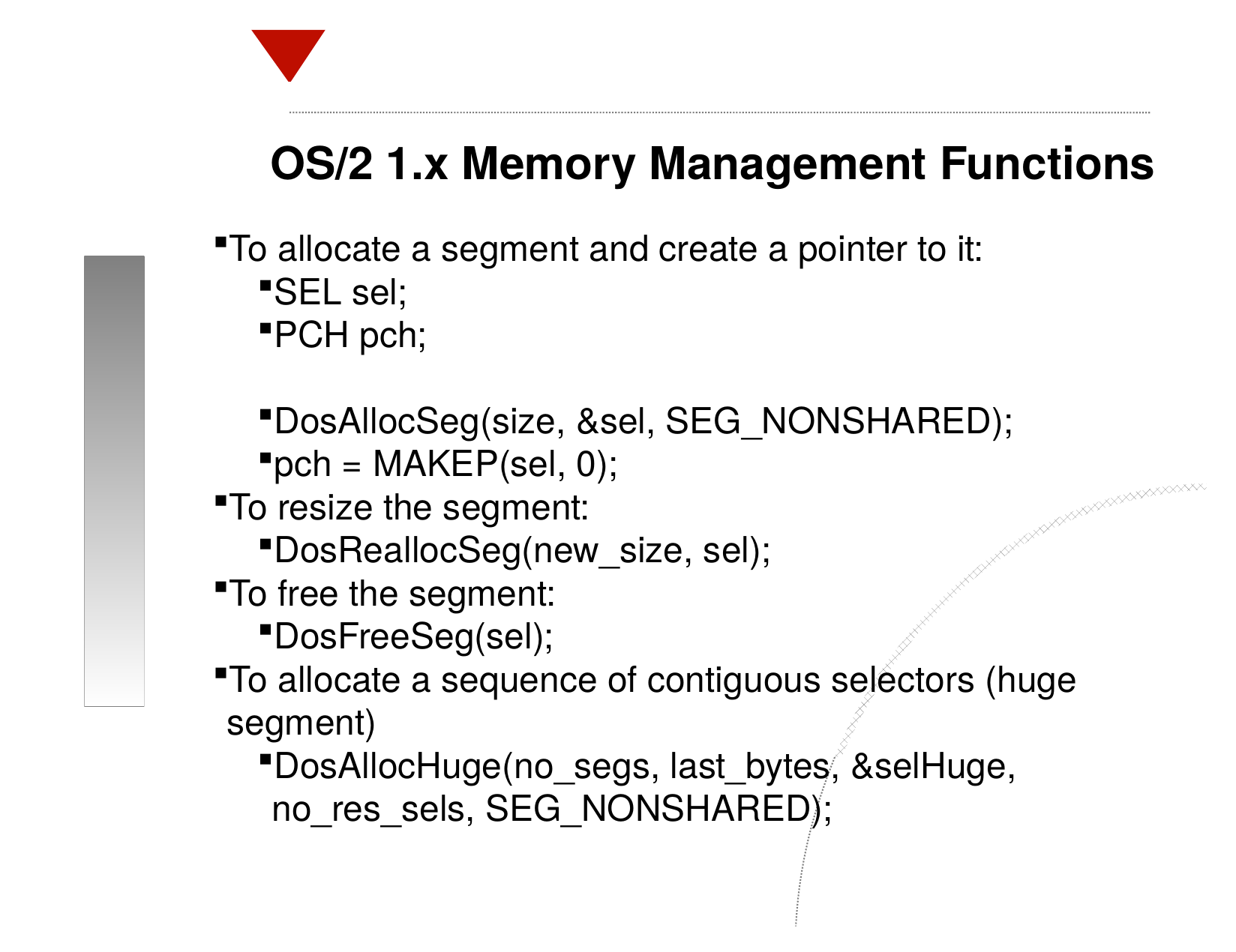

OS/2 1.x Memory Management Functions
To allocate a segment and create a pointer to it:
SEL sel;
PCH pch;

DosAllocSeg(size, &sel, SEG_NONSHARED);
pch = MAKEP(sel, 0);
To resize the segment:
DosReallocSeg(new_size, sel);
To free the segment:
DosFreeSeg(sel);
To allocate a sequence of contiguous selectors (huge segment)
DosAllocHuge(no_segs, last_bytes, &selHuge, no_res_sels, SEG_NONSHARED);